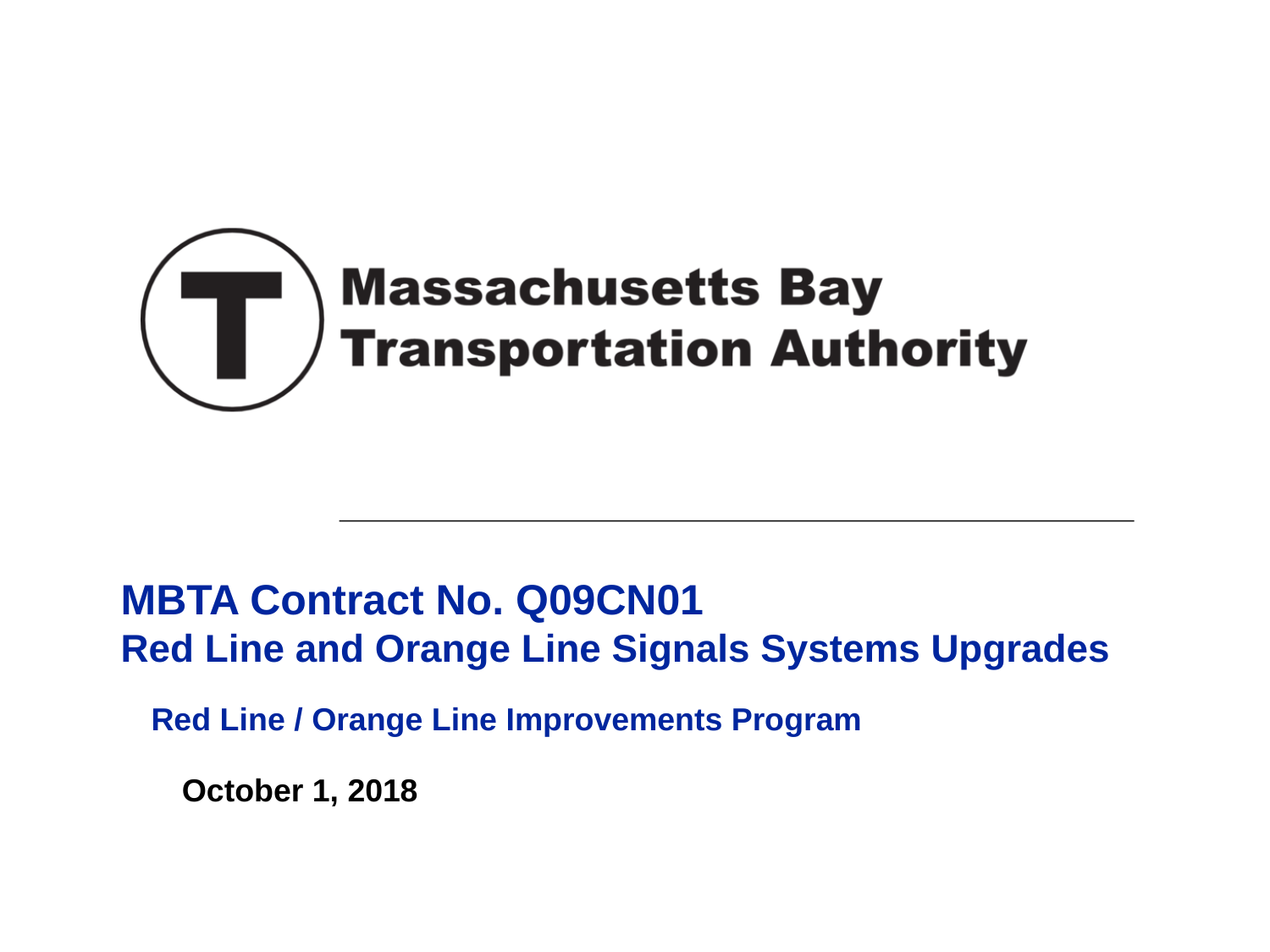

# MBTA Contract No. Q09CN01 Red Line and Orange Line Signals Systems Upgrades
Red Line / Orange Line Improvements Program
October 1, 2018